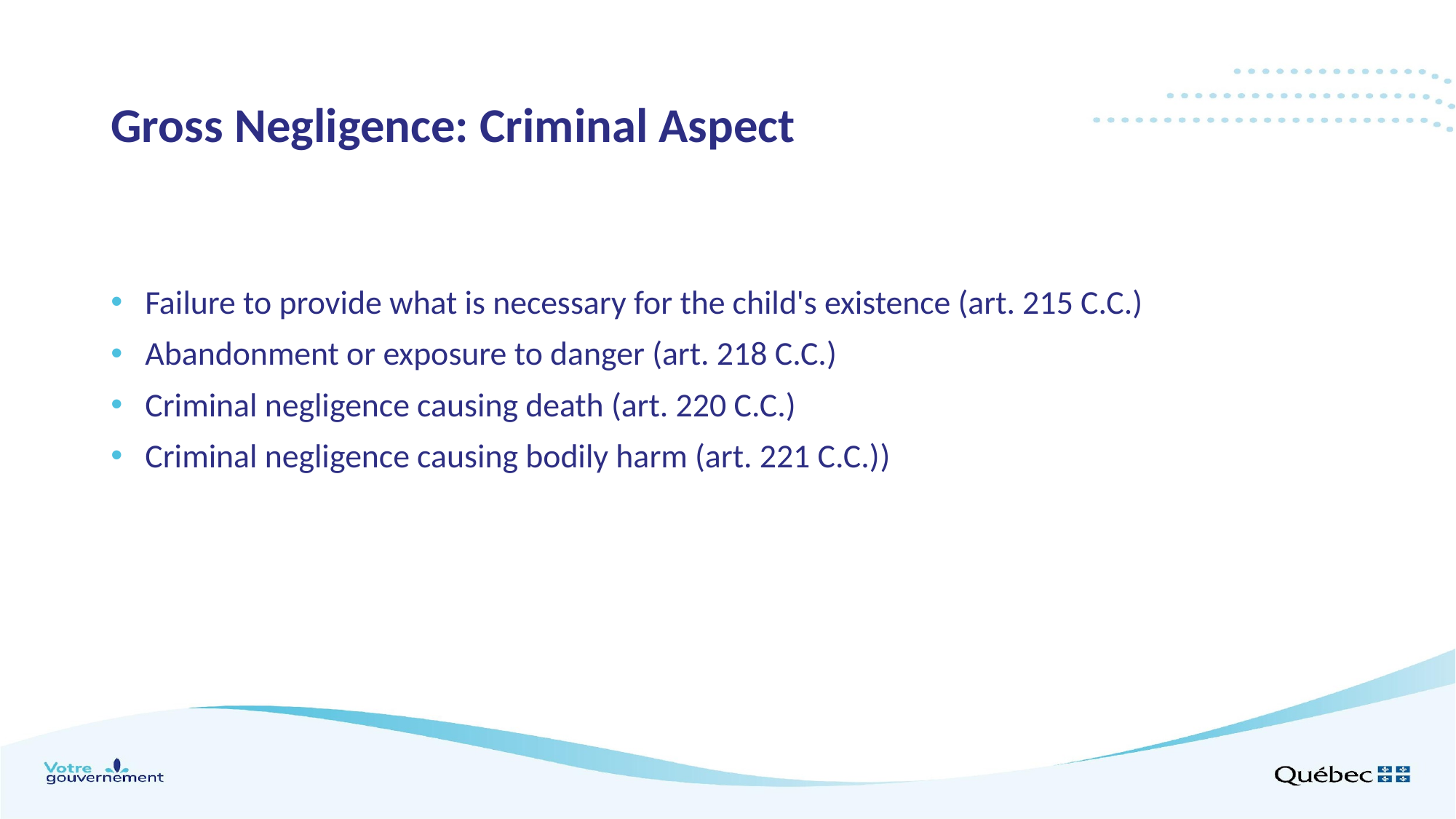

# Gross Negligence: Criminal Aspect

Failure to provide what is necessary for the child's existence (art. 215 C.C.)
Abandonment or exposure to danger (art. 218 C.C.)
Criminal negligence causing death (art. 220 C.C.)
Criminal negligence causing bodily harm (art. 221 C.C.))